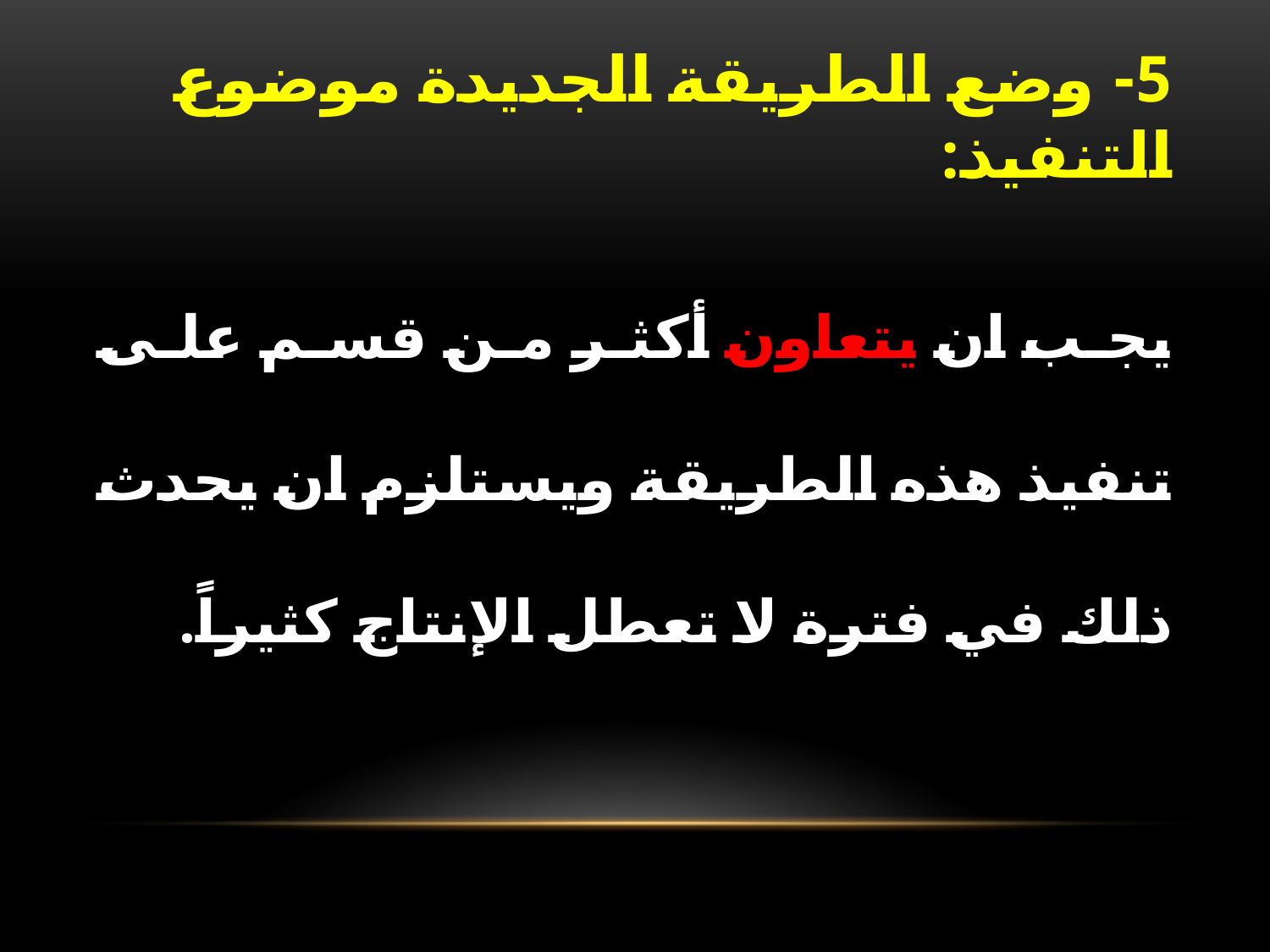

# 5- وضع الطريقة الجديدة موضوع التنفيذ:
يجب ان يتعاون أكثر من قسم على تنفيذ هذه الطريقة ويستلزم ان يحدث ذلك في فترة لا تعطل الإنتاج كثيراً.